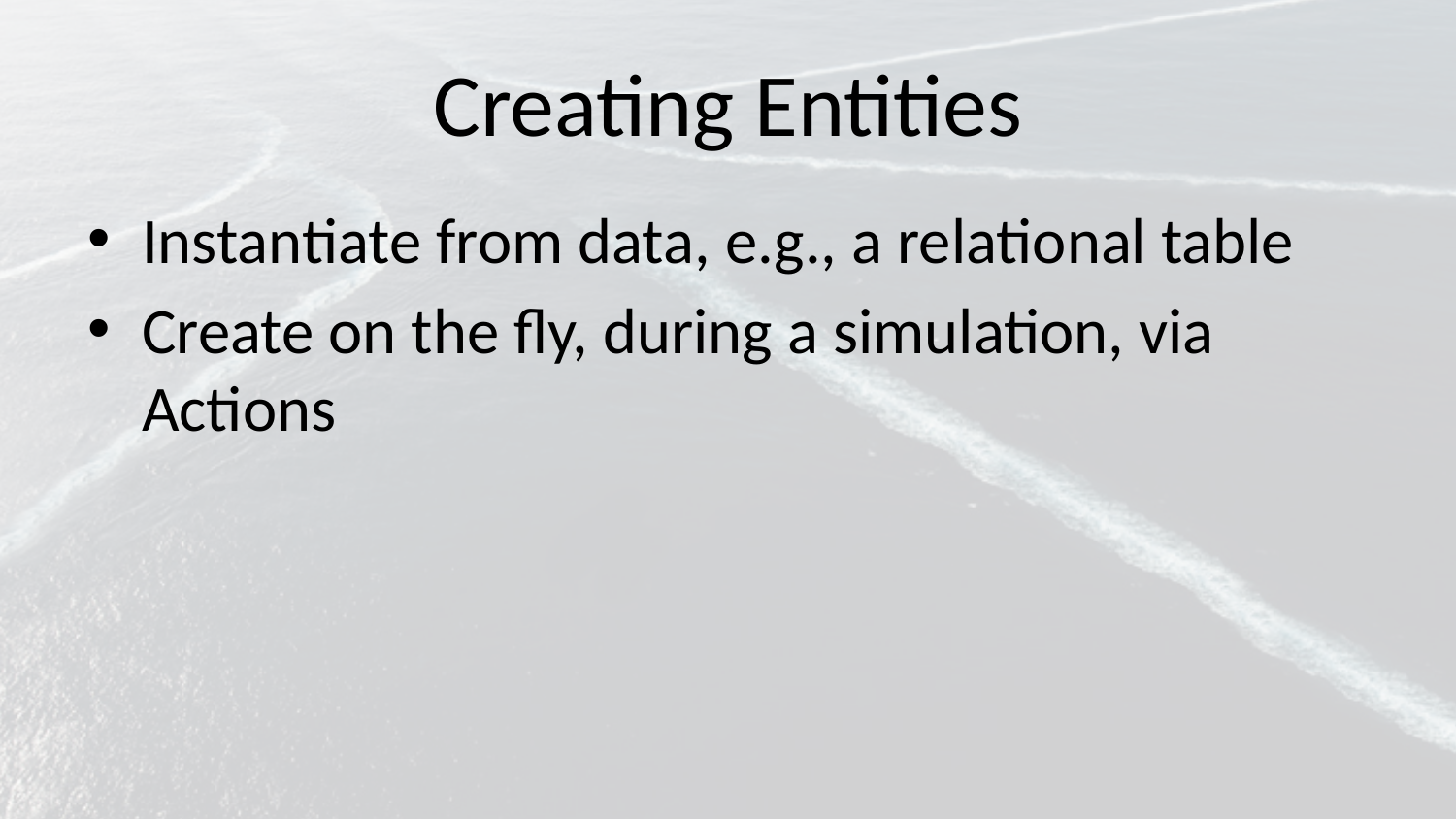

# Creating Entities
Instantiate from data, e.g., a relational table
Create on the fly, during a simulation, via Actions